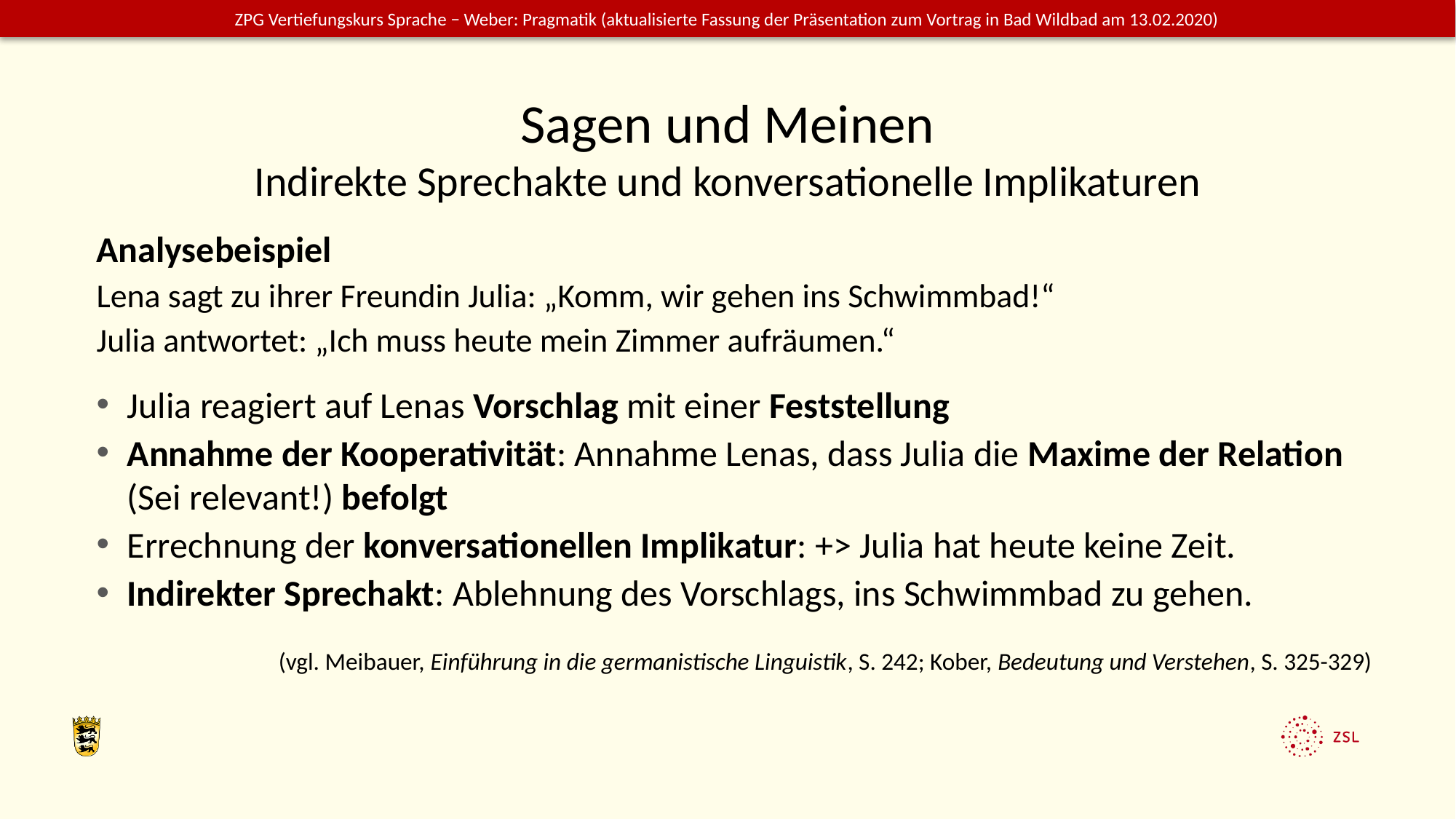

# Sagen und Meinen Indirekte Sprechakte und konversationelle Implikaturen
Analysebeispiel
Lena sagt zu ihrer Freundin Julia: „Komm, wir gehen ins Schwimmbad!“
Julia antwortet: „Ich muss heute mein Zimmer aufräumen.“
Julia reagiert auf Lenas Vorschlag mit einer Feststellung
Annahme der Kooperativität: Annahme Lenas, dass Julia die Maxime der Relation (Sei relevant!) befolgt
Errechnung der konversationellen Implikatur: +> Julia hat heute keine Zeit.
Indirekter Sprechakt: Ablehnung des Vorschlags, ins Schwimmbad zu gehen.
(vgl. Meibauer, Einführung in die germanistische Linguistik, S. 242; Kober, Bedeutung und Verstehen, S. 325-329)